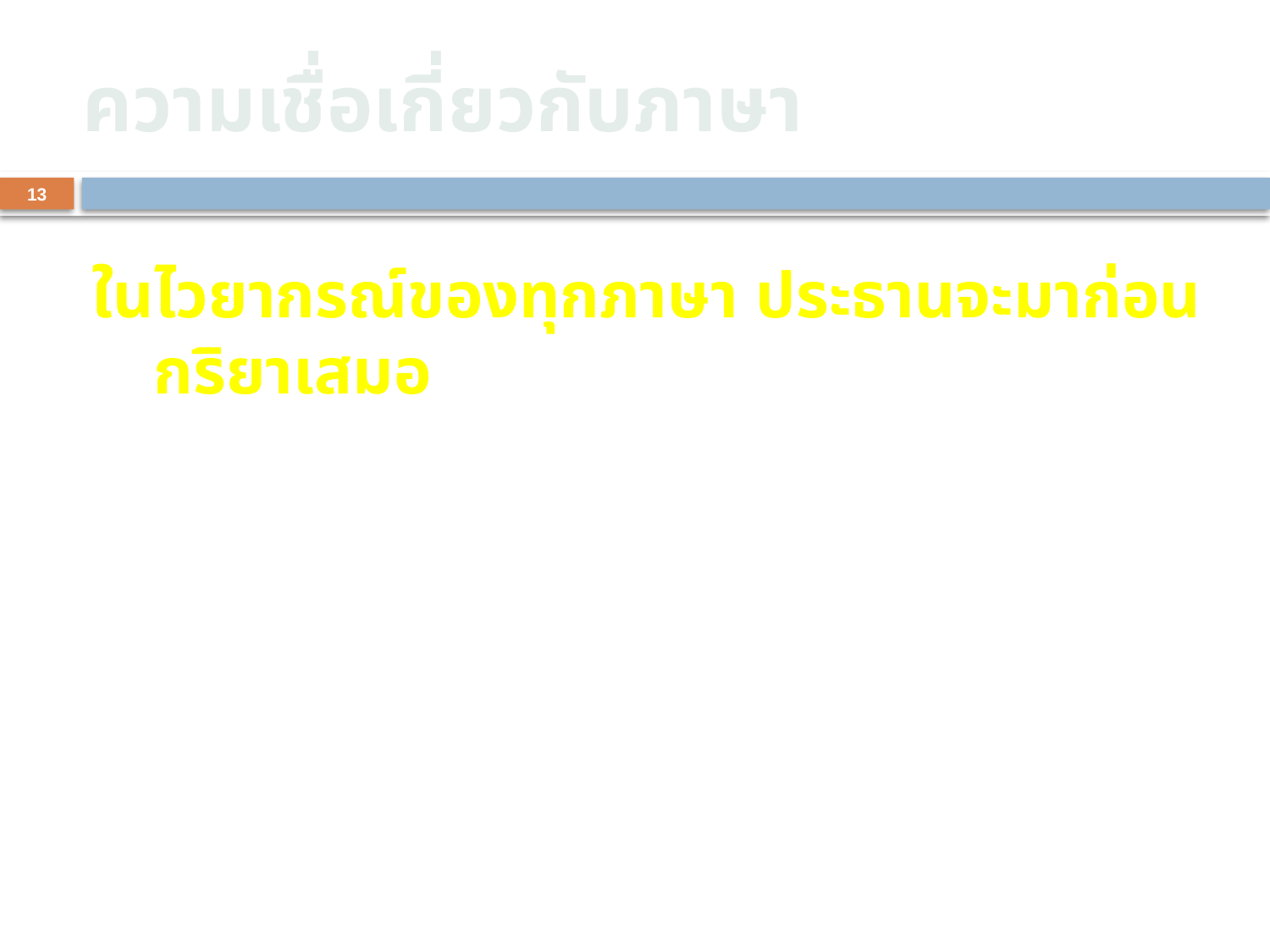

# ความเชื่อเกี่ยวกับภาษา
13
ในไวยากรณ์ของทุกภาษา ประธานจะมาก่อนกริยาเสมอ